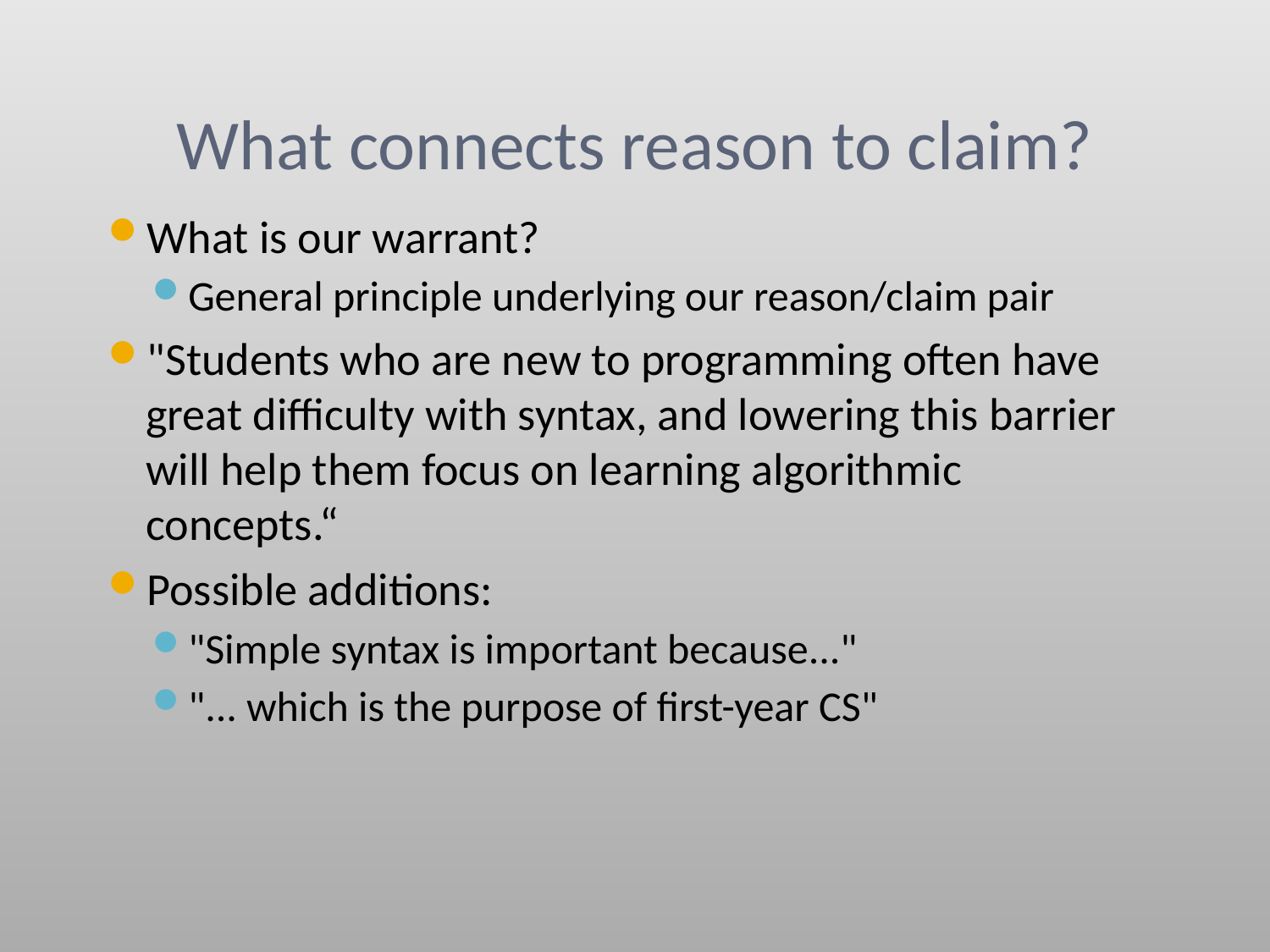

# What connects reason to claim?
What is our warrant?
General principle underlying our reason/claim pair
"Students who are new to programming often have great difficulty with syntax, and lowering this barrier will help them focus on learning algorithmic concepts.“
Possible additions:
"Simple syntax is important because..."
"... which is the purpose of first-year CS"